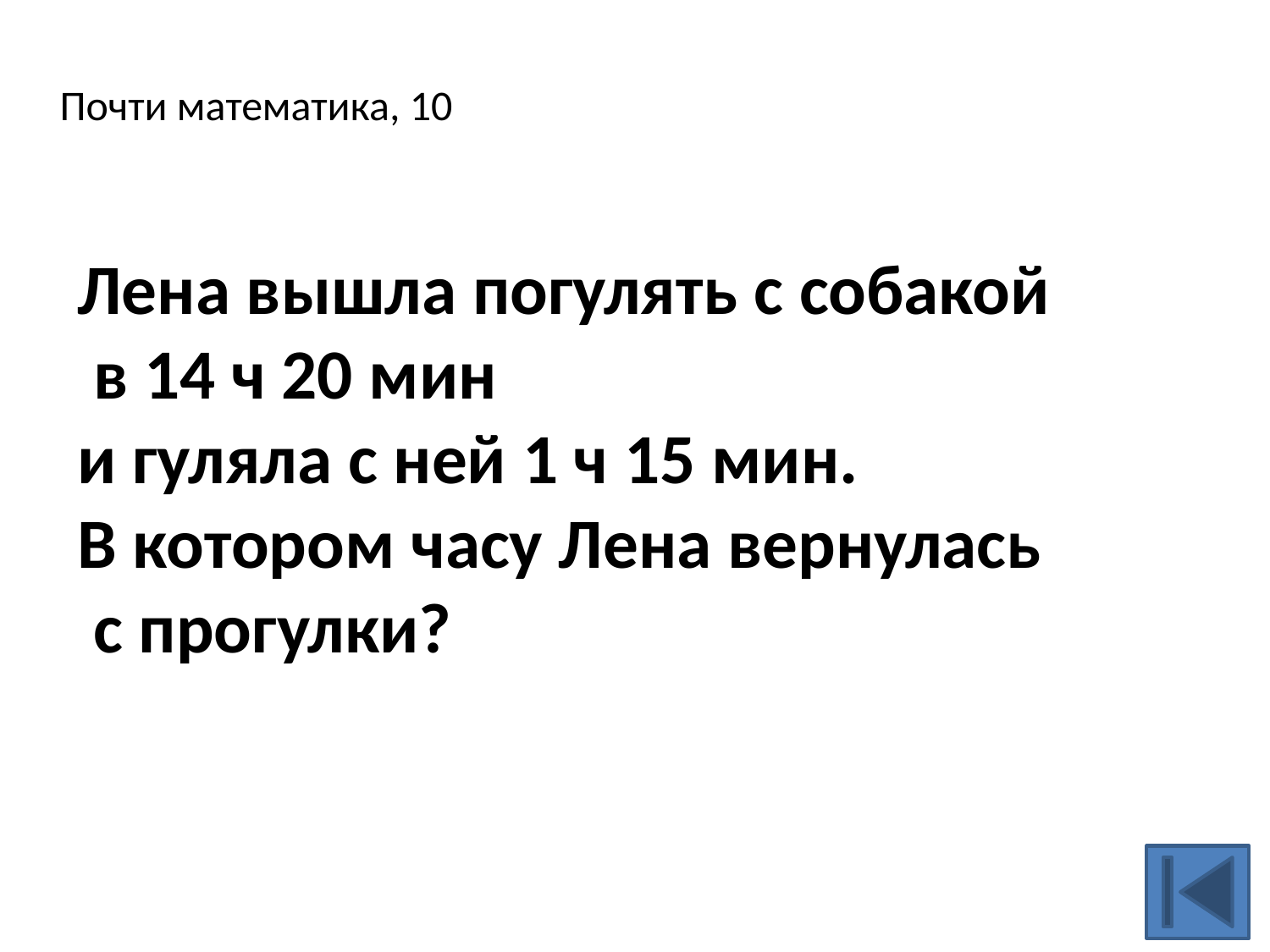

Почти математика, 10
Лена вышла погулять с собакой
 в 14 ч 20 мин
и гуляла с ней 1 ч 15 мин.
В котором часу Лена вернулась
 с прогулки?